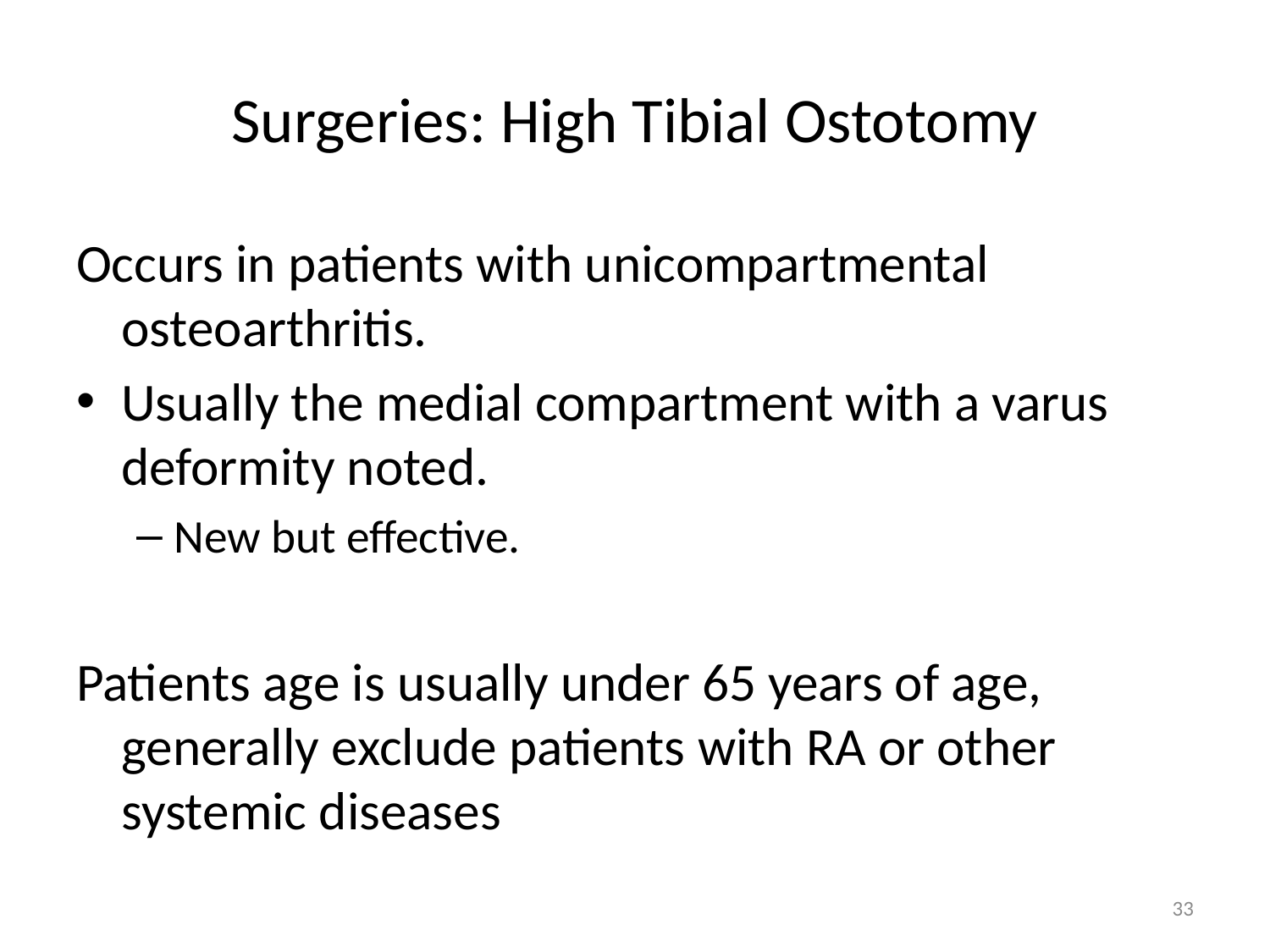

# Surgeries: High Tibial Ostotomy
Occurs in patients with unicompartmental osteoarthritis.
Usually the medial compartment with a varus deformity noted.
New but effective.

Patients age is usually under 65 years of age, generally exclude patients with RA or other systemic diseases

33